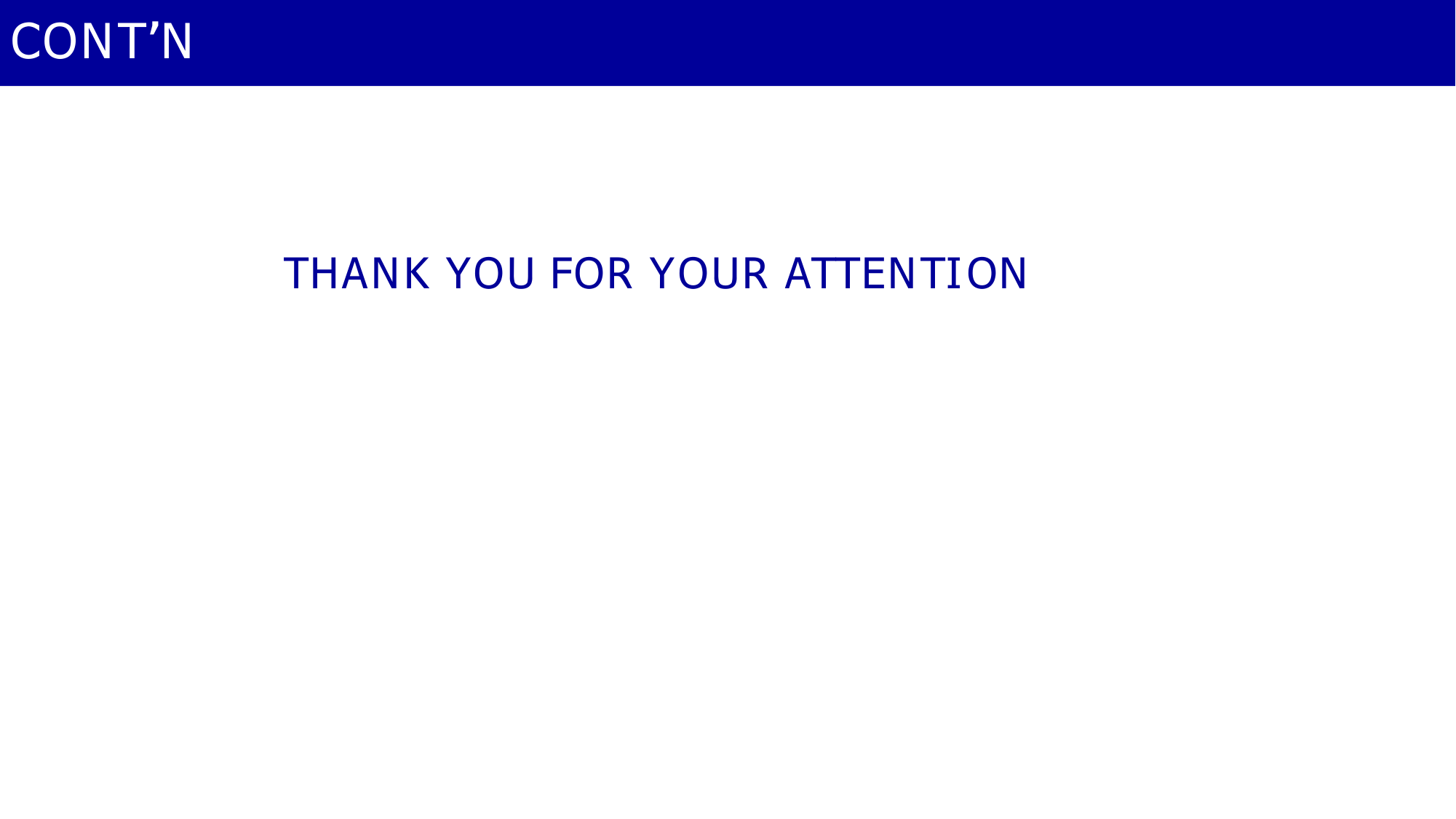

# CONT’N

              THANK YOU FOR YOUR ATTENTION